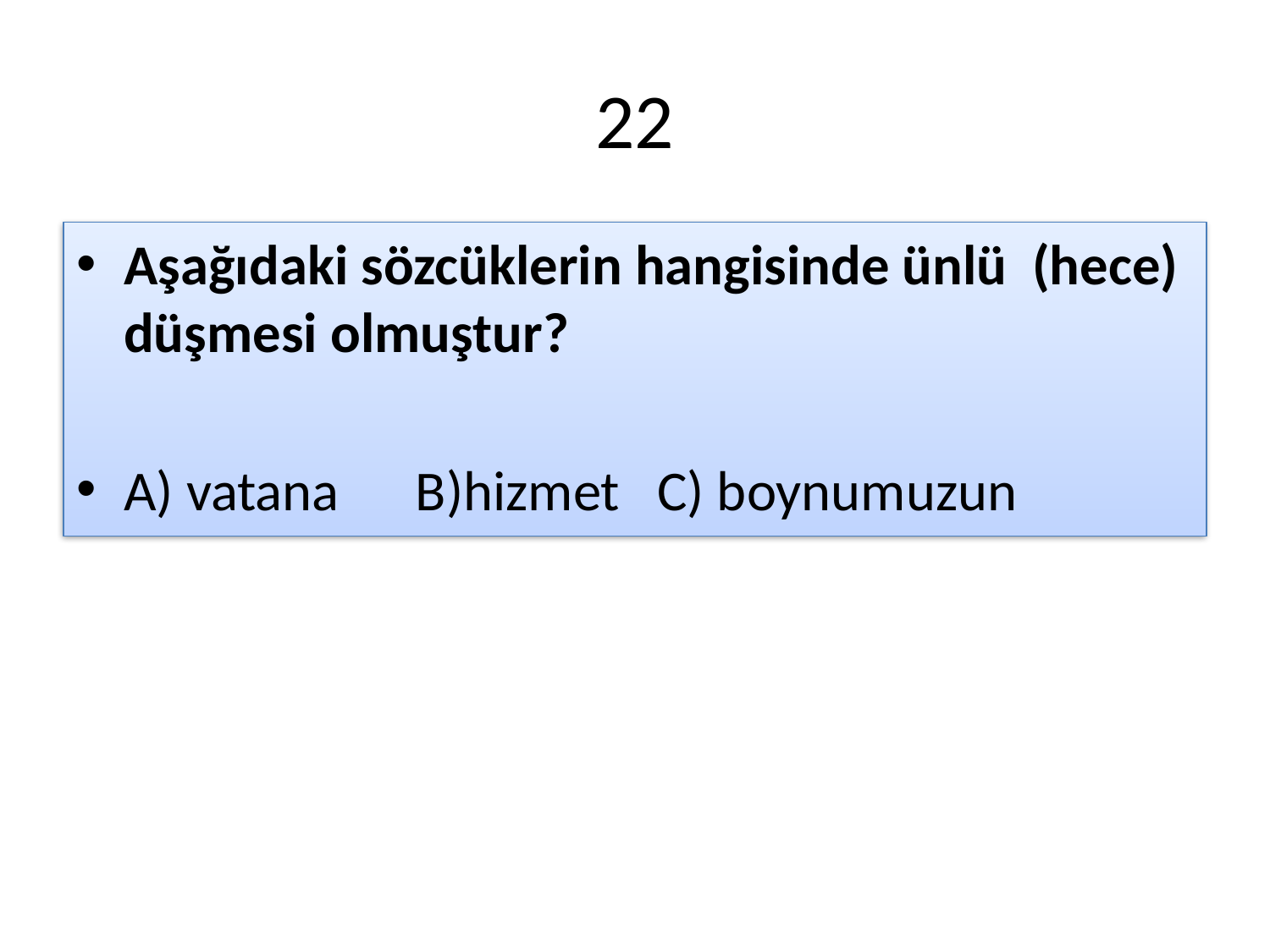

# 22
Aşağıdaki sözcüklerin hangisinde ünlü  (hece) düşmesi olmuştur?

A) vatana      B)hizmet	  C) boynumuzun